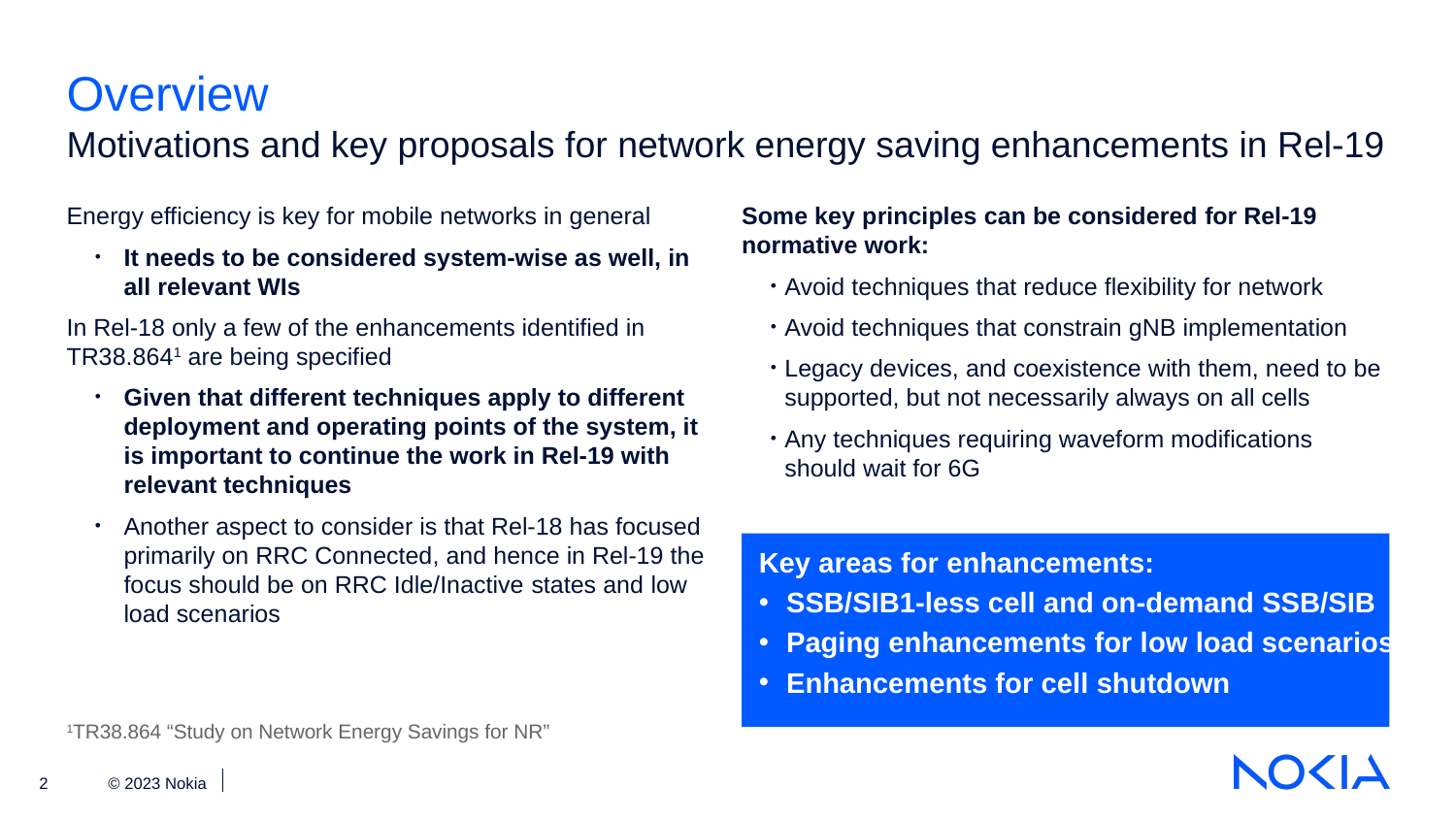

Overview
Motivations and key proposals for network energy saving enhancements in Rel-19
Energy efficiency is key for mobile networks in general
It needs to be considered system-wise as well, in all relevant WIs
In Rel-18 only a few of the enhancements identified in TR38.8641 are being specified
Given that different techniques apply to different deployment and operating points of the system, it is important to continue the work in Rel-19 with relevant techniques
Another aspect to consider is that Rel-18 has focused primarily on RRC Connected, and hence in Rel-19 the focus should be on RRC Idle/Inactive states and low load scenarios
Some key principles can be considered for Rel-19 normative work:
Avoid techniques that reduce flexibility for network
Avoid techniques that constrain gNB implementation
Legacy devices, and coexistence with them, need to be supported, but not necessarily always on all cells
Any techniques requiring waveform modifications should wait for 6G

Key areas for enhancements:
SSB/SIB1-less cell and on-demand SSB/SIB
Paging enhancements for low load scenarios
Enhancements for cell shutdown
1TR38.864 “Study on Network Energy Savings for NR”